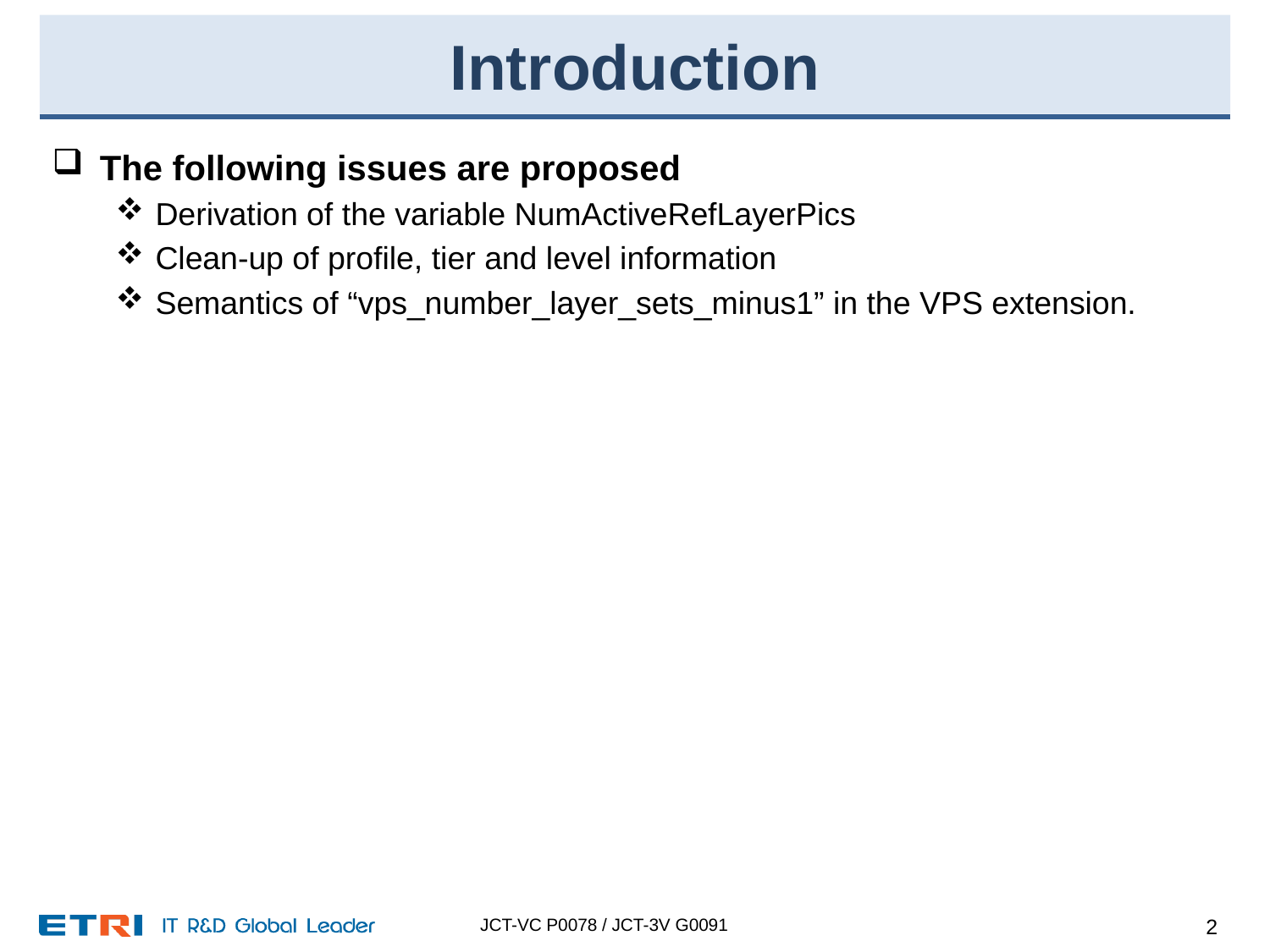

# Introduction
The following issues are proposed
Derivation of the variable NumActiveRefLayerPics
Clean-up of profile, tier and level information
Semantics of “vps_number_layer_sets_minus1” in the VPS extension.
2